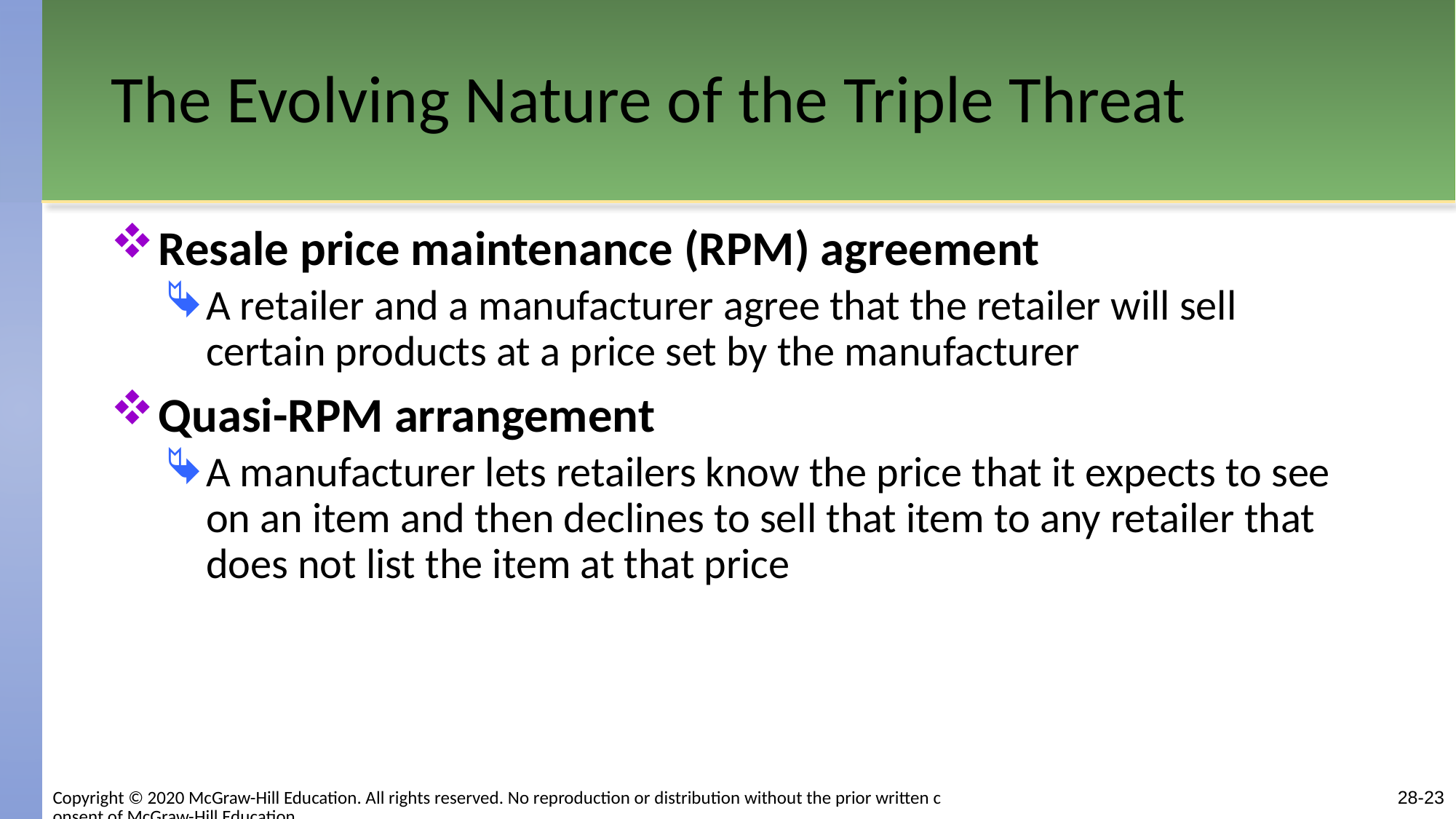

# The Evolving Nature of the Triple Threat
Resale price maintenance (RPM) agreement
A retailer and a manufacturer agree that the retailer will sell certain products at a price set by the manufacturer
Quasi-RPM arrangement
A manufacturer lets retailers know the price that it expects to see on an item and then declines to sell that item to any retailer that does not list the item at that price
Copyright © 2020 McGraw-Hill Education. All rights reserved. No reproduction or distribution without the prior written consent of McGraw-Hill Education.
28-23